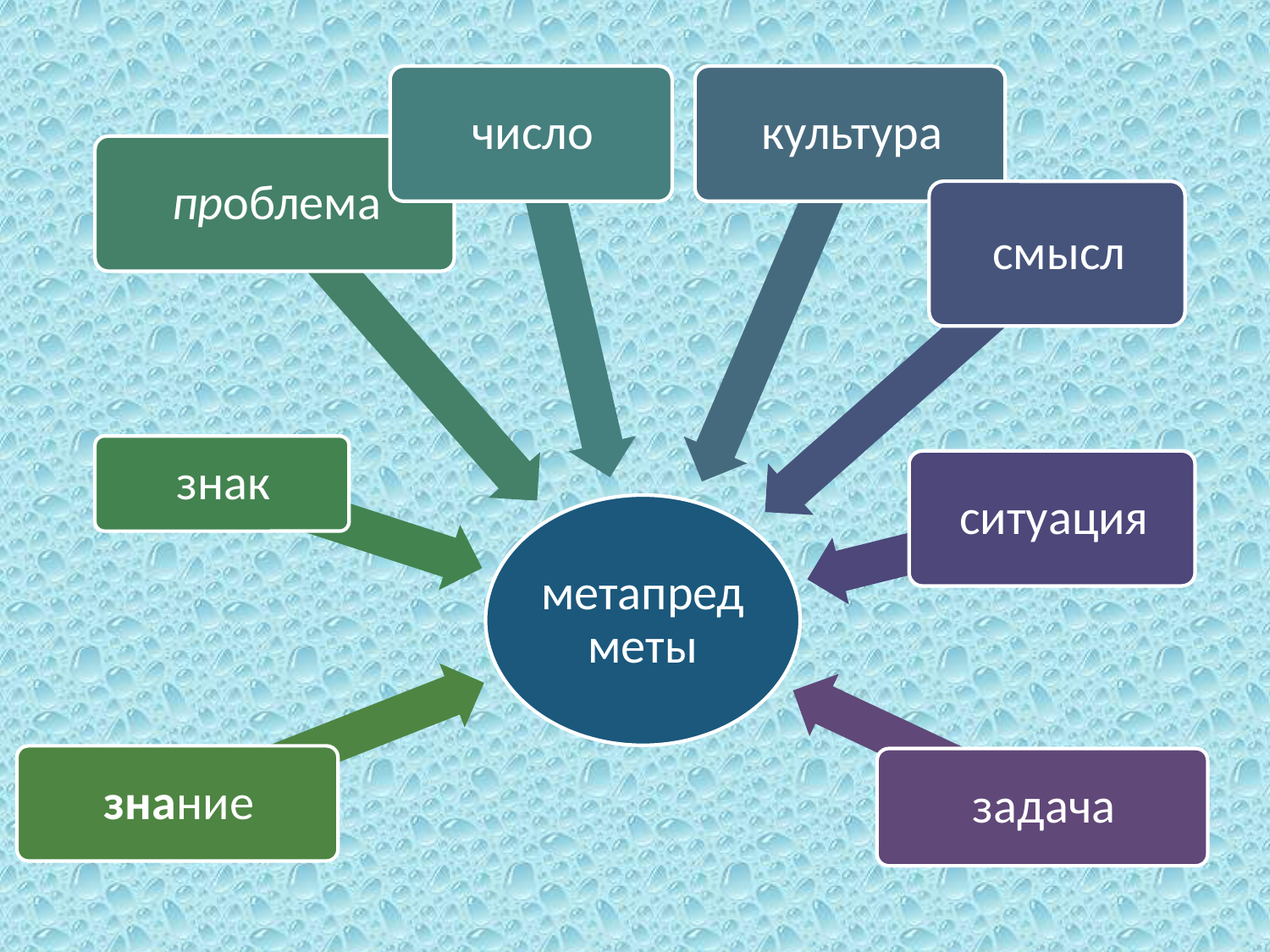

метапредметы
знание
знак
проблема
число
культура
смысл
ситуация
задача